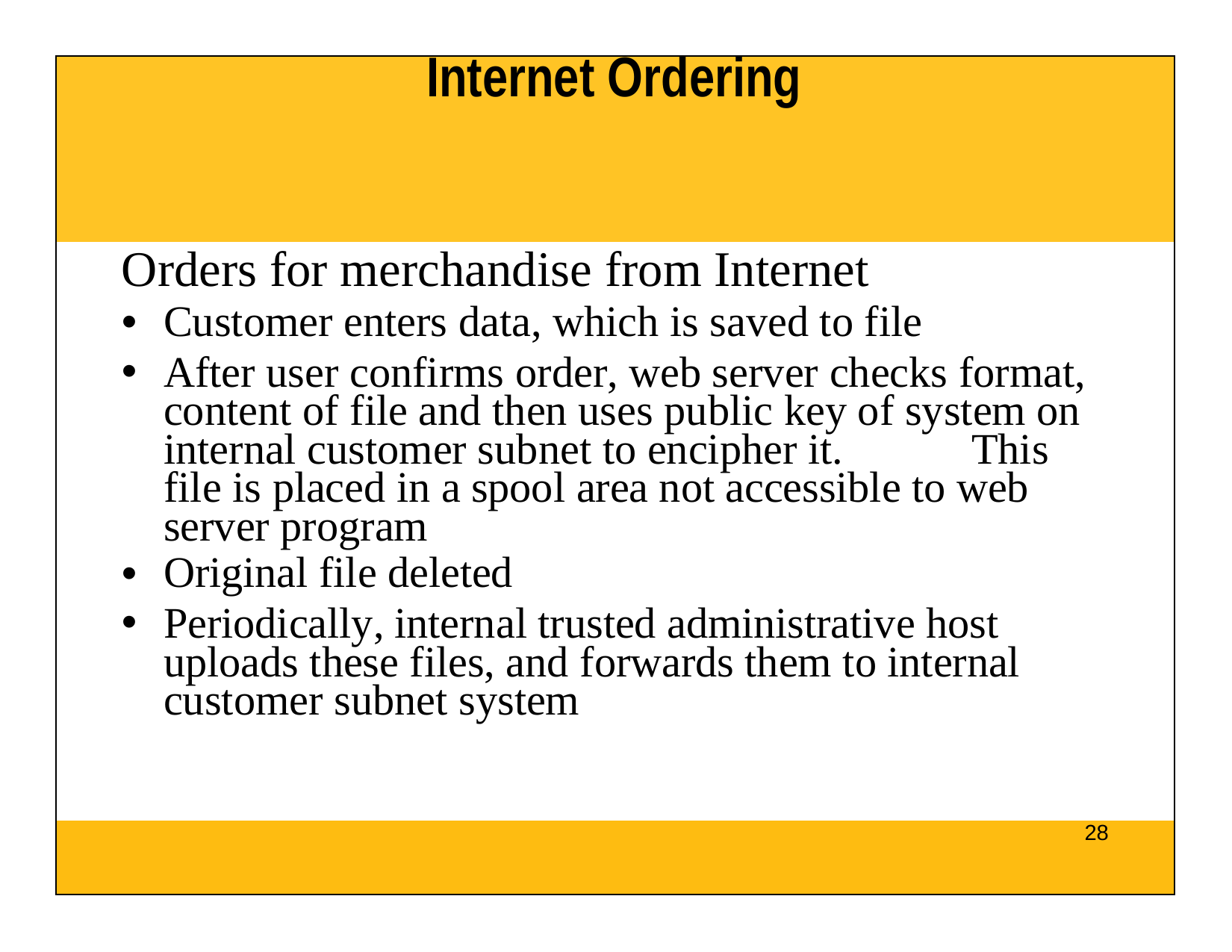

| Internet Ordering |
| --- |
| Orders for merchandise from Internet Customer enters data, which is saved to file After user confirms order, web server checks format, content of file and then uses public key of system on internal customer subnet to encipher it. This file is placed in a spool area not accessible to web server program Original file deleted Periodically, internal trusted administrative host uploads these files, and forwards them to internal customer subnet system |
| 28 |